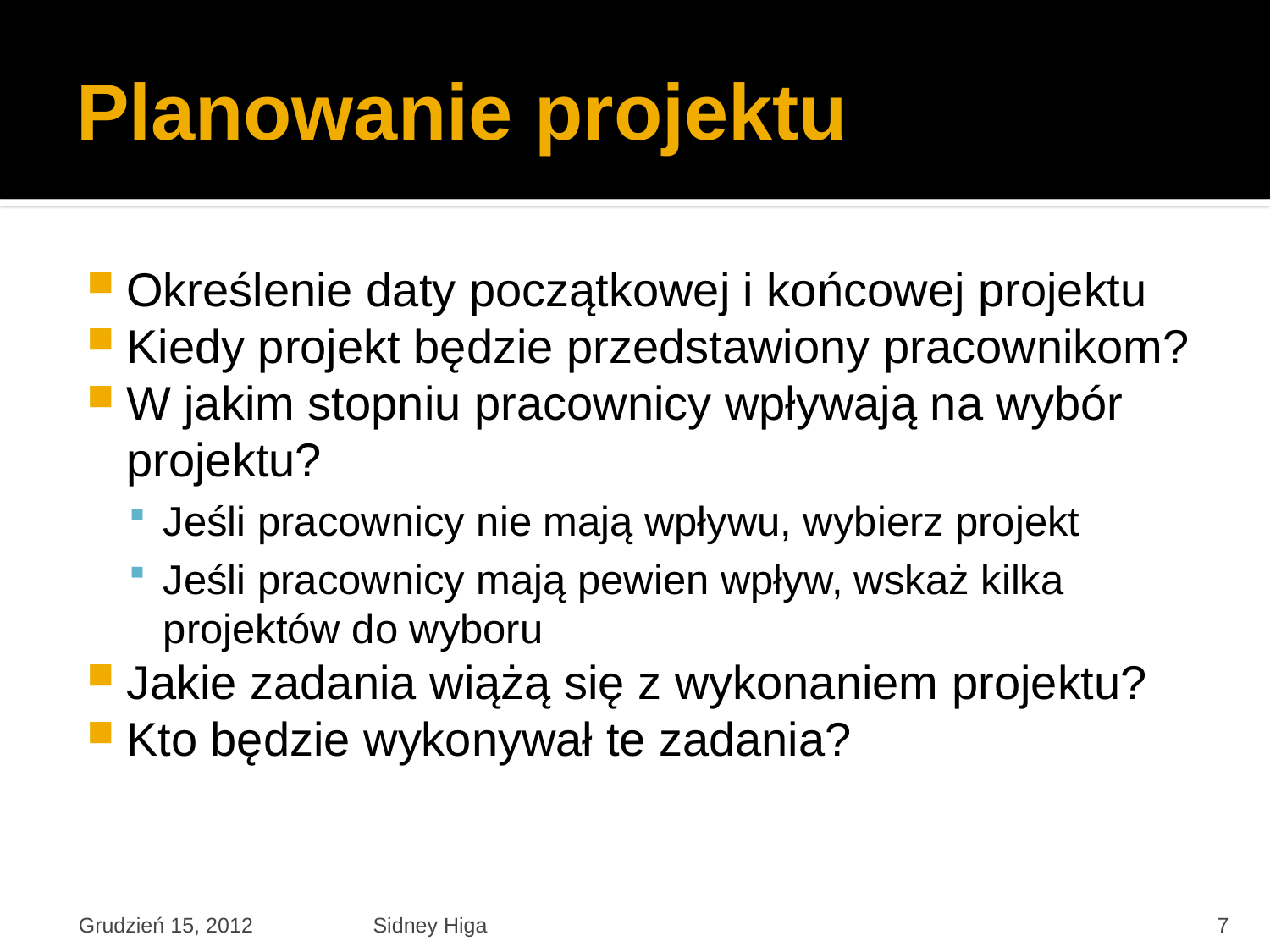

# Planowanie projektu
Określenie daty początkowej i końcowej projektu
Kiedy projekt będzie przedstawiony pracownikom?
W jakim stopniu pracownicy wpływają na wybór projektu?
Jeśli pracownicy nie mają wpływu, wybierz projekt
Jeśli pracownicy mają pewien wpływ, wskaż kilka projektów do wyboru
Jakie zadania wiążą się z wykonaniem projektu?
Kto będzie wykonywał te zadania?
Grudzień 15, 2012
Sidney Higa
7